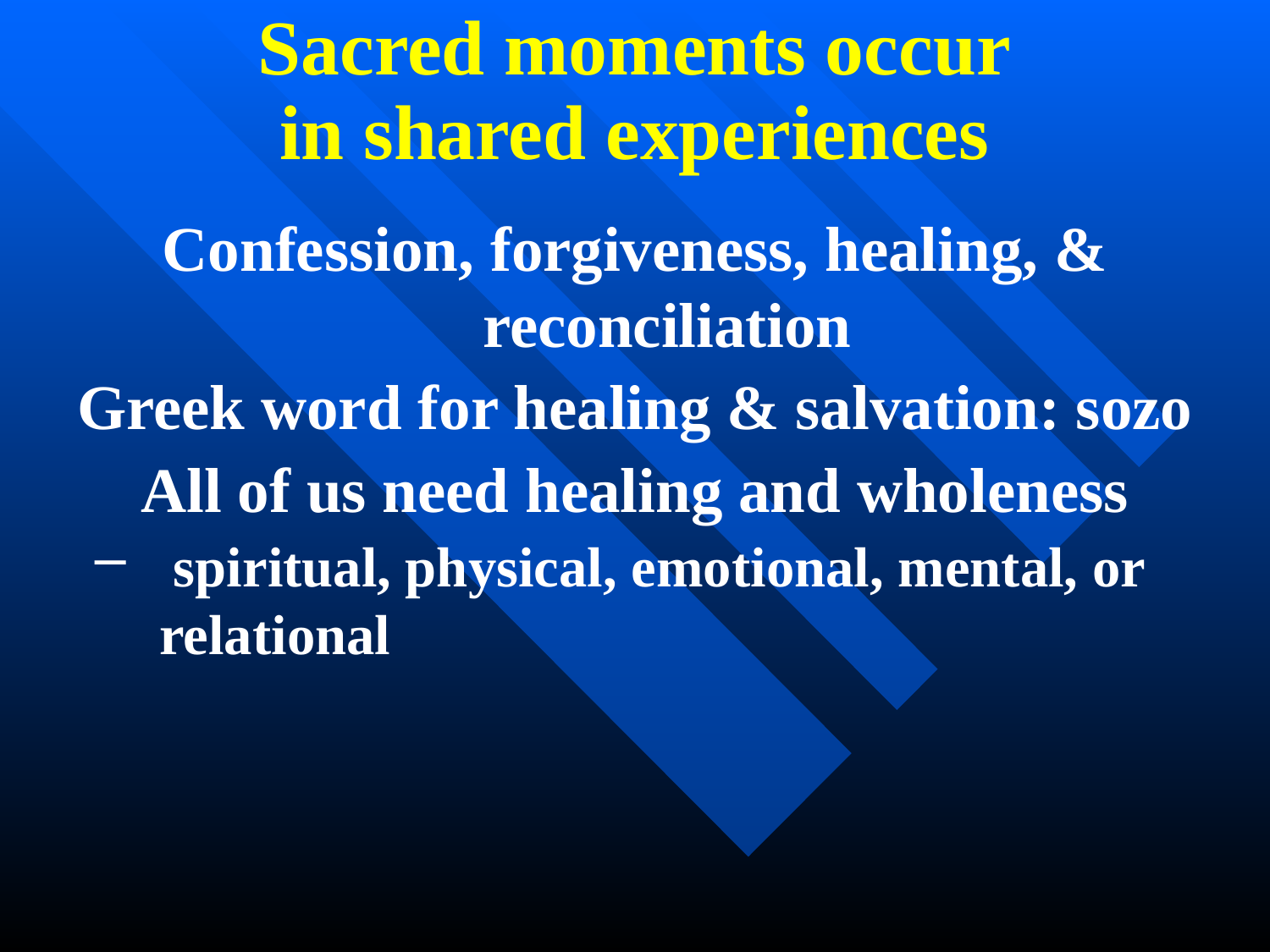

Sacred moments occur
in shared experiences
Confession, forgiveness, healing, & reconciliation
Greek word for healing & salvation: sozo
All of us need healing and wholeness
 spiritual, physical, emotional, mental, or relational